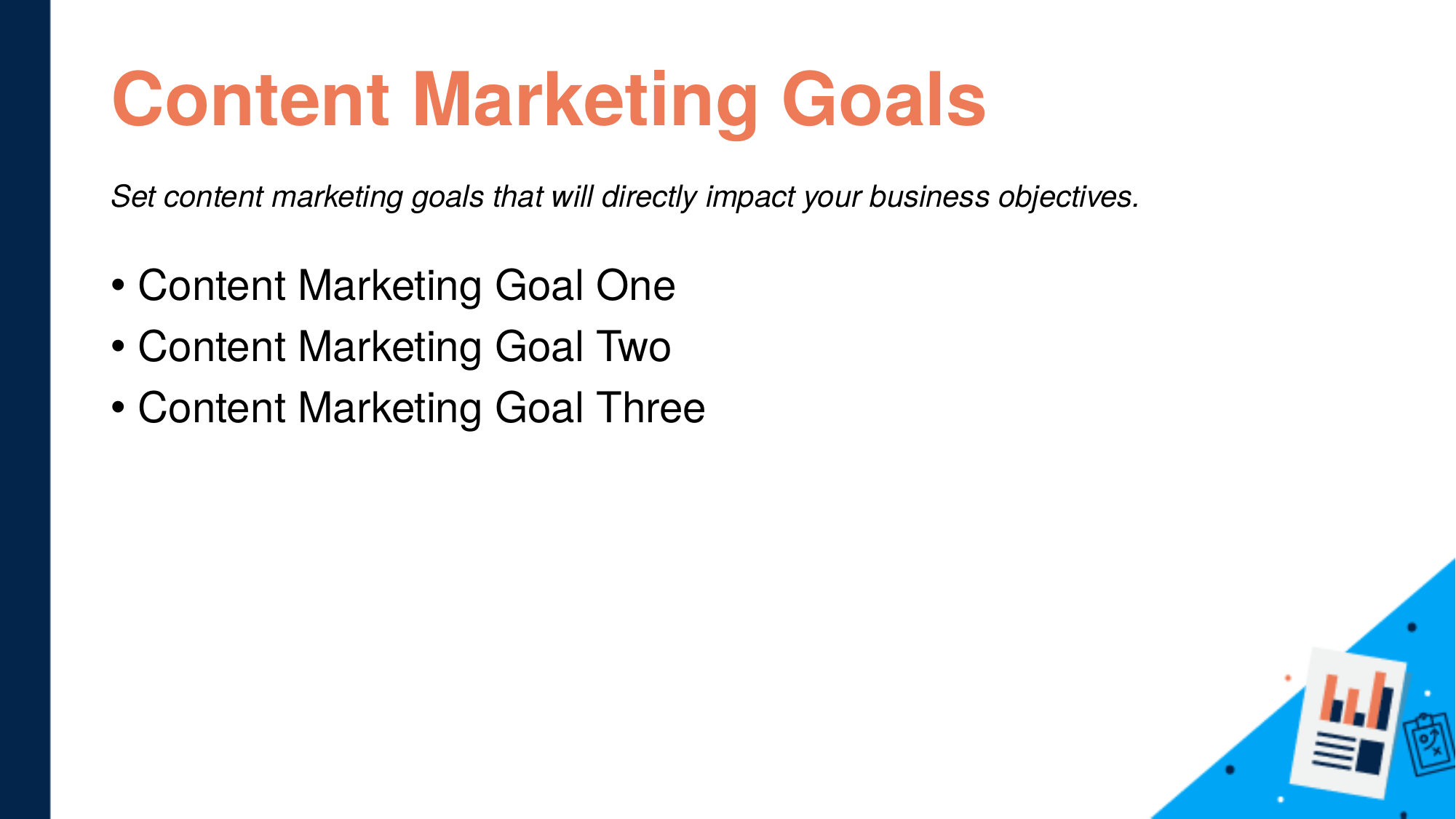

# Content Marketing Goals Set content marketing goals that will directly impact your business objectives.
Content Marketing Goal One
Content Marketing Goal Two
Content Marketing Goal Three